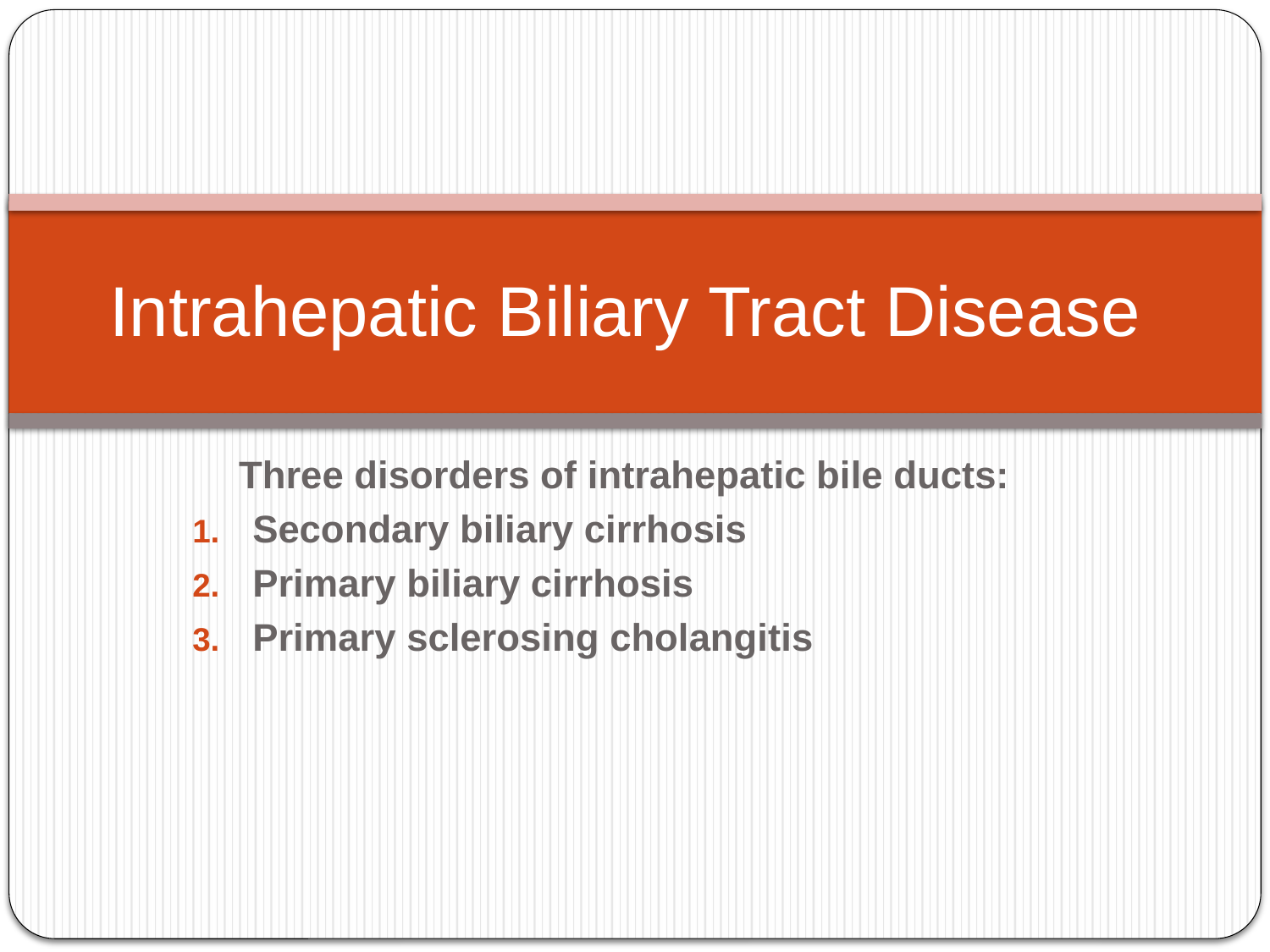

# Intrahepatic Biliary Tract Disease
Three disorders of intrahepatic bile ducts:
Secondary biliary cirrhosis
Primary biliary cirrhosis
Primary sclerosing cholangitis